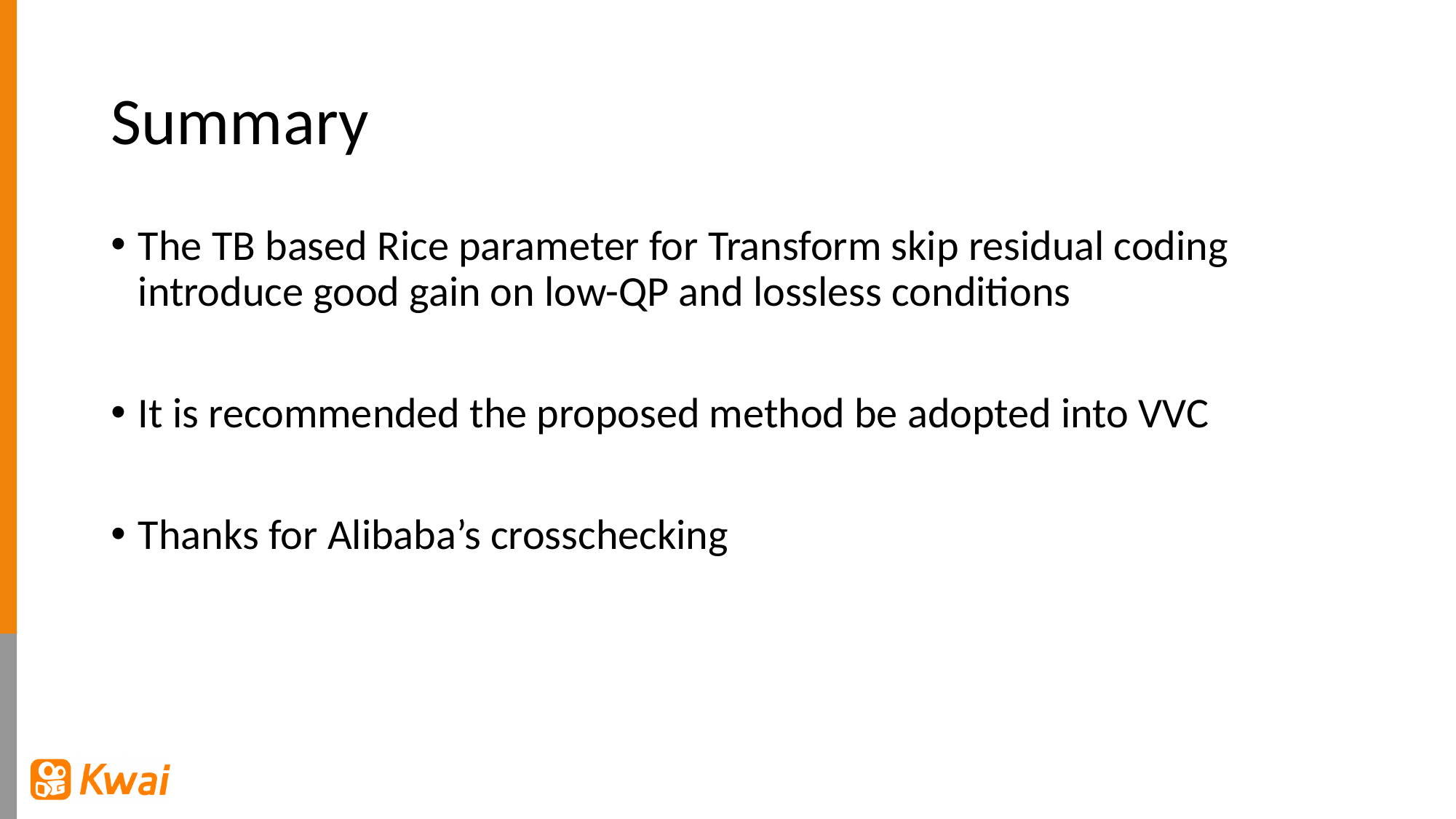

# Summary
The TB based Rice parameter for Transform skip residual coding introduce good gain on low-QP and lossless conditions

It is recommended the proposed method be adopted into VVC

Thanks for Alibaba’s crosschecking